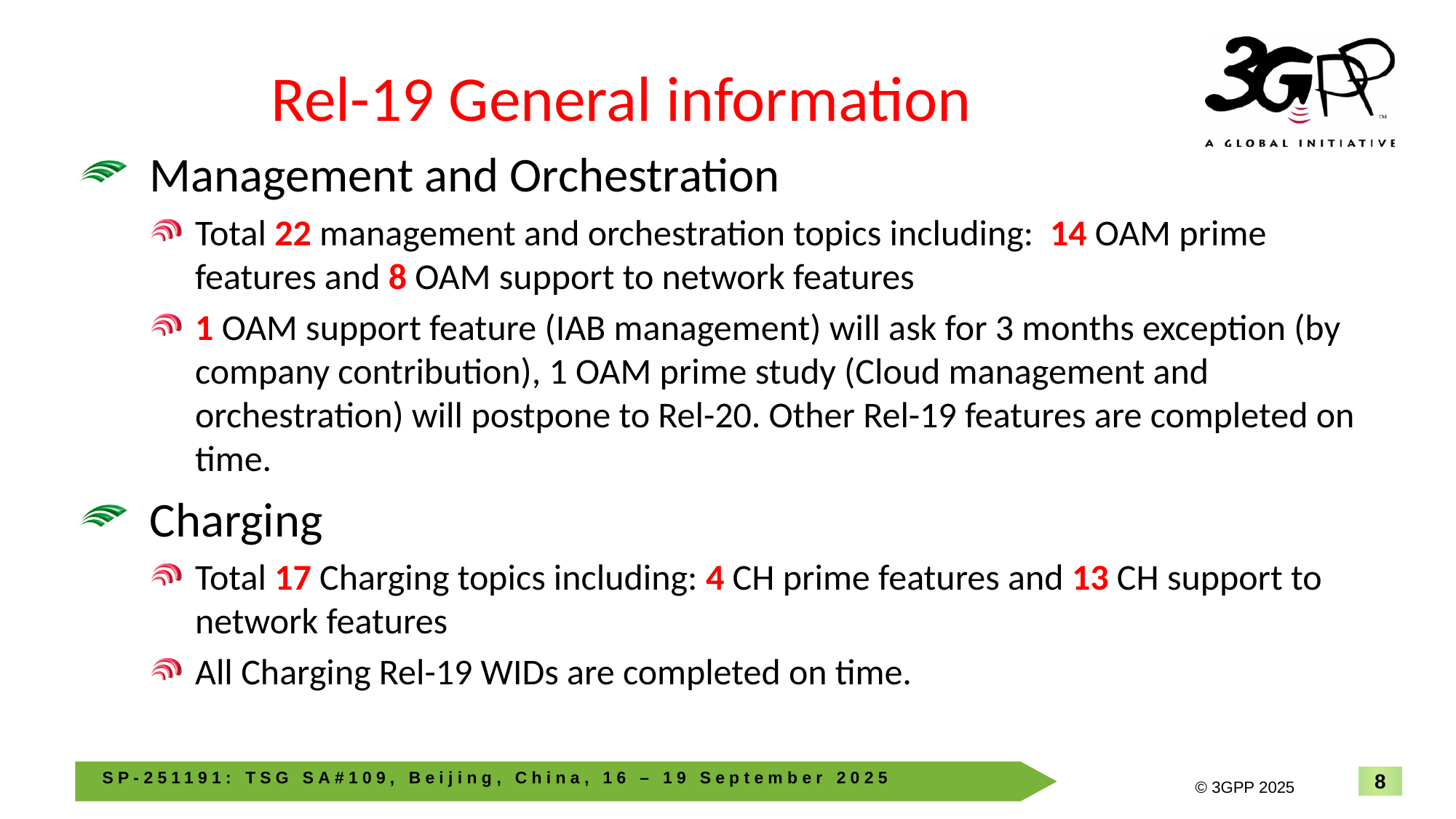

# Rel-19 General information
Management and Orchestration
Total 22 management and orchestration topics including:  14 OAM prime features and 8 OAM support to network features
1 OAM support feature (IAB management) will ask for 3 months exception (by company contribution), 1 OAM prime study (Cloud management and orchestration) will postpone to Rel-20. Other Rel-19 features are completed on time.
Charging
Total 17 Charging topics including: 4 CH prime features and 13 CH support to network features
All Charging Rel-19 WIDs are completed on time.